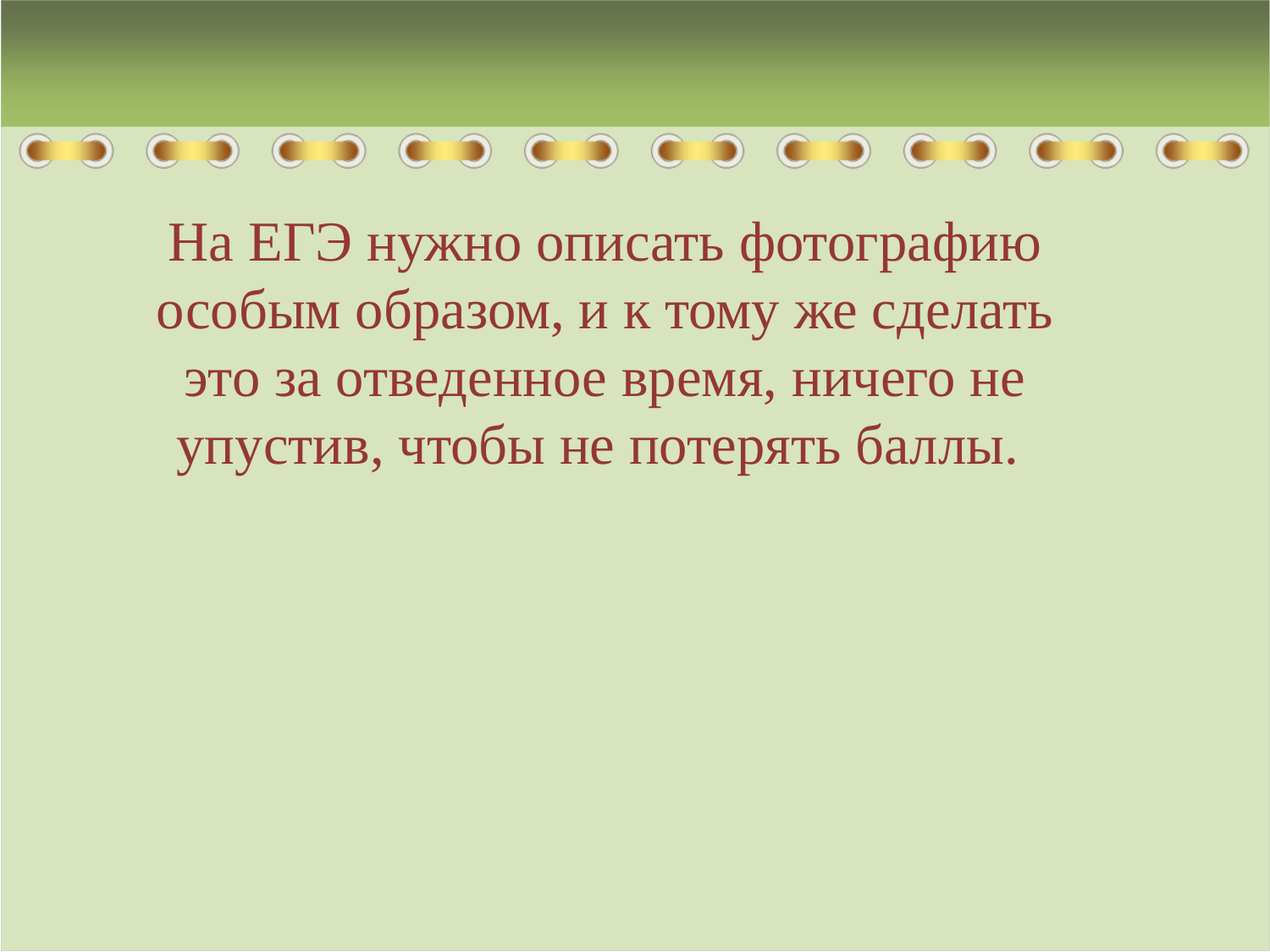

На ЕГЭ нужно описать фотографию особым образом, и к тому же сделать это за отведенное время, ничего не упустив, чтобы не потерять баллы.